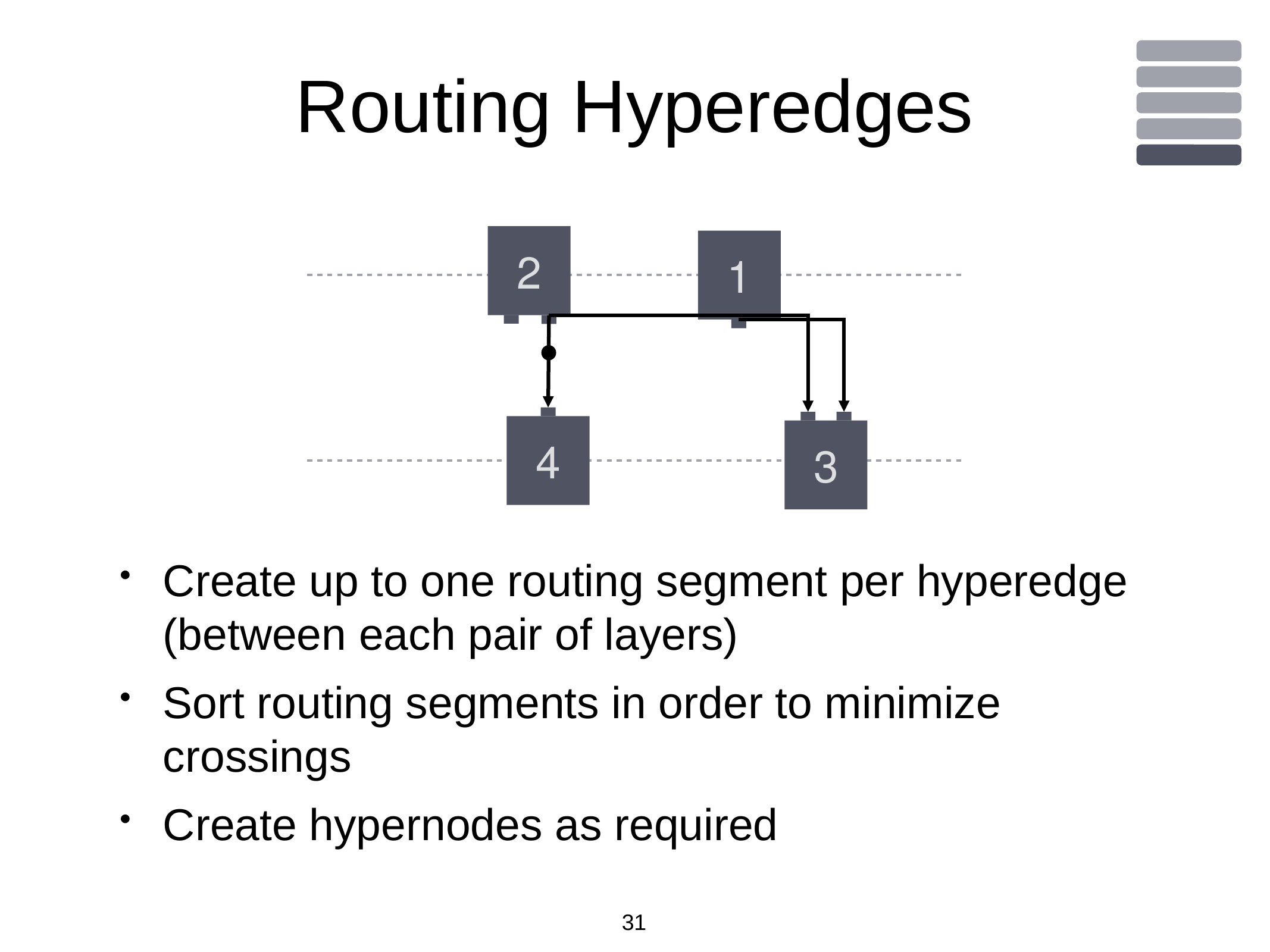

# Routing Hyperedges

2
1

4
3

Create up to one routing segment per hyperedge (between each pair of layers)
Sort routing segments in order to minimize crossings
Create hypernodes as required
31